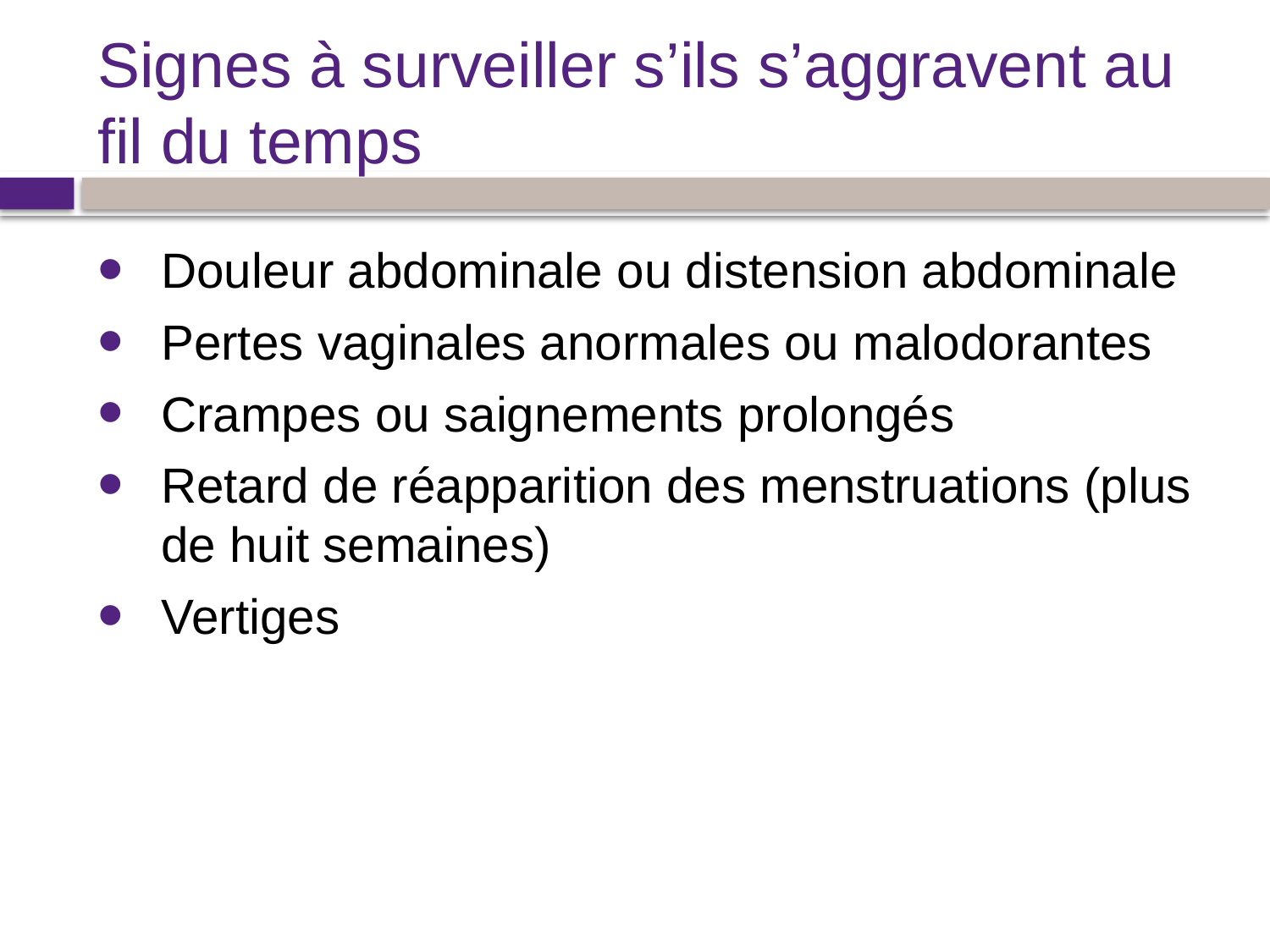

# Signes à surveiller s’ils s’aggravent au fil du temps
Douleur abdominale ou distension abdominale
Pertes vaginales anormales ou malodorantes
Crampes ou saignements prolongés
Retard de réapparition des menstruations (plus de huit semaines)
Vertiges